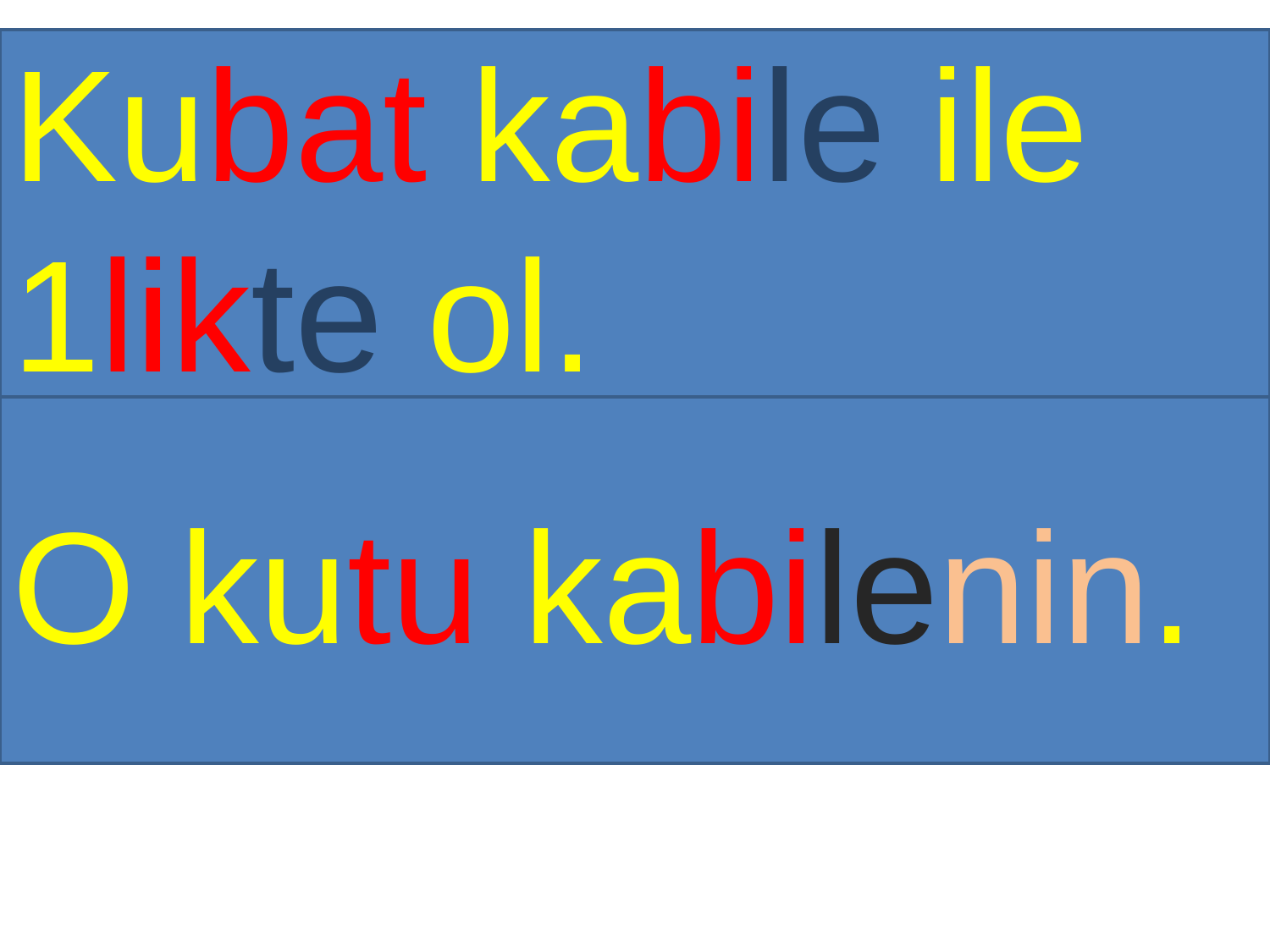

Kubat kabile ile 1likte ol.
O kutu kabilenin.